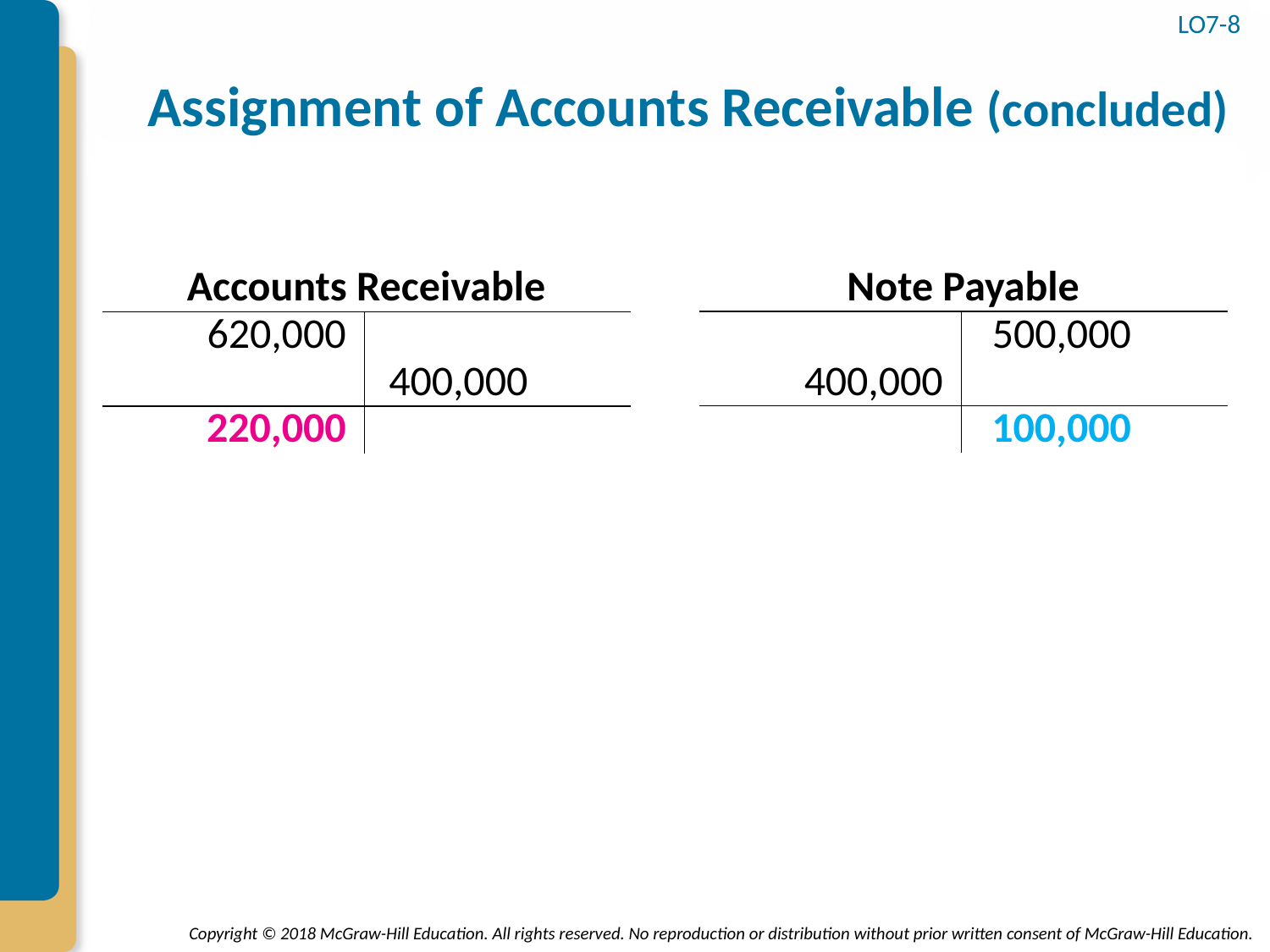

# Assignment of Accounts Receivable (concluded)
LO7-8
| Note Payable |  |  |  |  |  |
| --- | --- | --- | --- | --- | --- |
|  |  |  |  | 500,000 |  |
|  | 400,000 |  |  |  |  |
|  |  |  |  | 100,000 |  |
| Accounts Receivable |  |  |  |  |  |
| --- | --- | --- | --- | --- | --- |
|  | 620,000 |  |  |  |  |
|  |  |  |  | 400,000 |  |
|  | 220,000 |  |  |  |  |